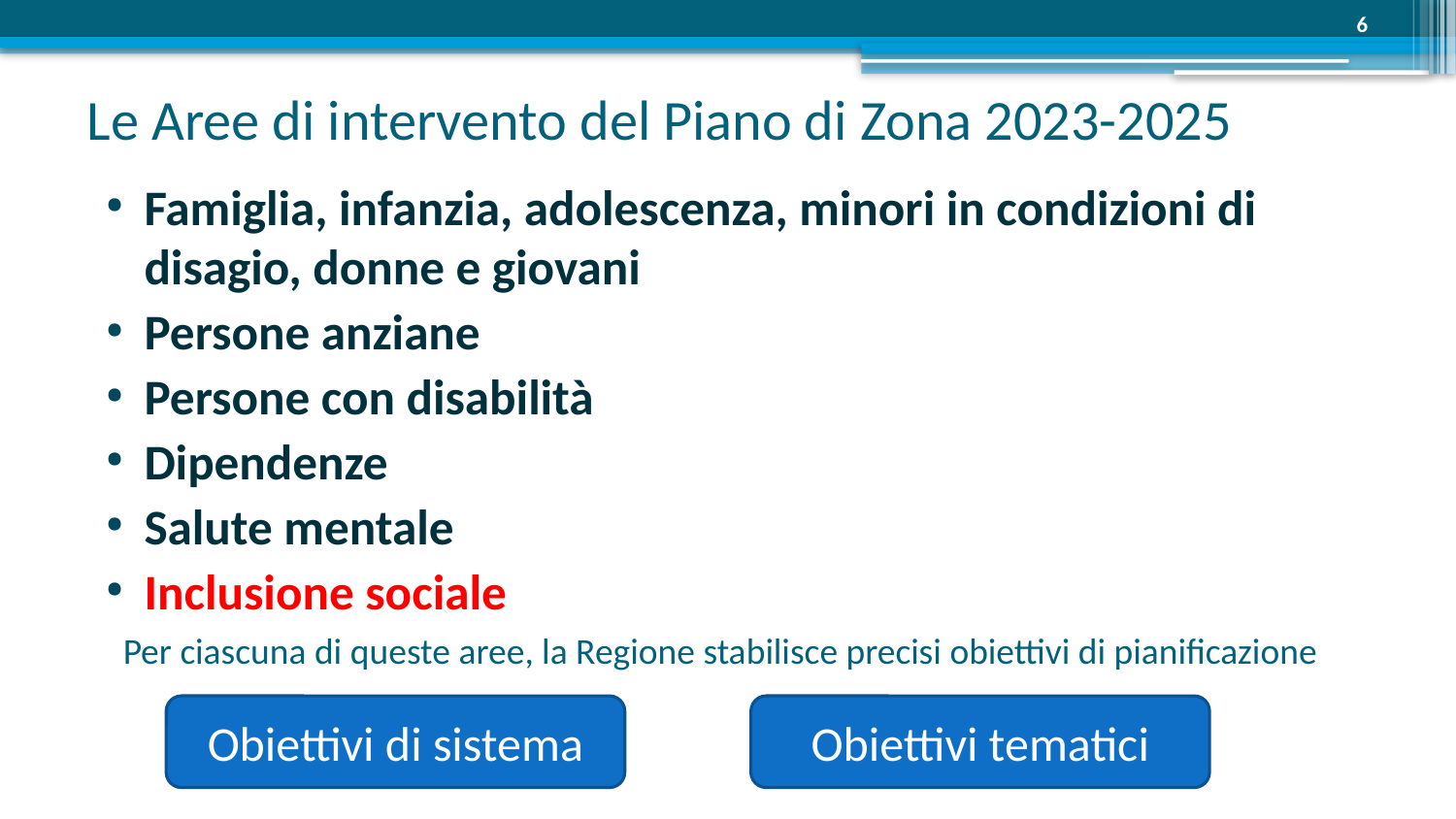

6
# Le Aree di intervento del Piano di Zona 2023-2025
Famiglia, infanzia, adolescenza, minori in condizioni di disagio, donne e giovani
Persone anziane
Persone con disabilità
Dipendenze
Salute mentale
Inclusione sociale
Per ciascuna di queste aree, la Regione stabilisce precisi obiettivi di pianificazione
Obiettivi di sistema
Obiettivi tematici